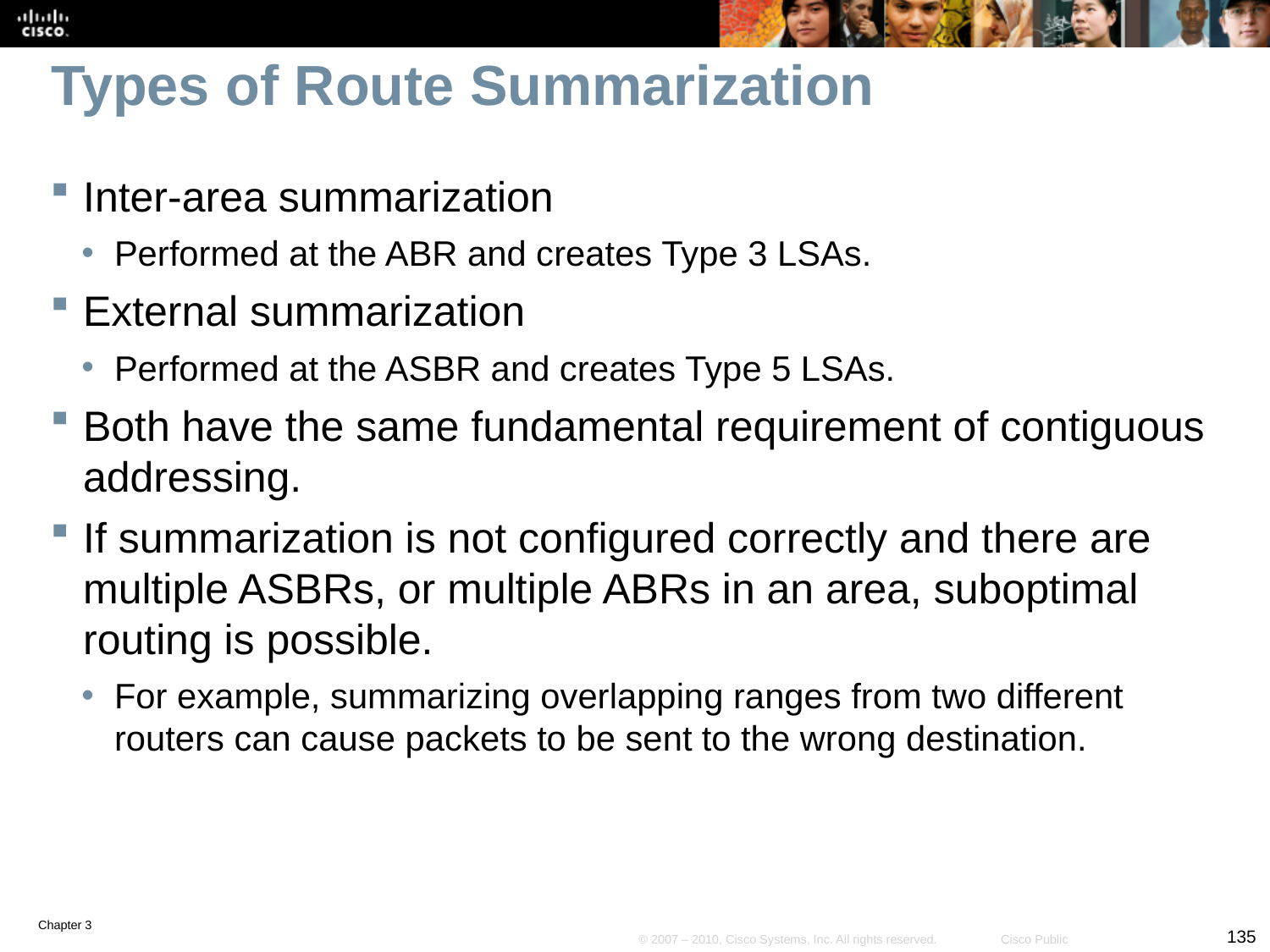

# Types of Route Summarization
Inter-area summarization
Performed at the ABR and creates Type 3 LSAs.
External summarization
Performed at the ASBR and creates Type 5 LSAs.
Both have the same fundamental requirement of contiguous addressing.
If summarization is not configured correctly and there are multiple ASBRs, or multiple ABRs in an area, suboptimal routing is possible.
For example, summarizing overlapping ranges from two different routers can cause packets to be sent to the wrong destination.